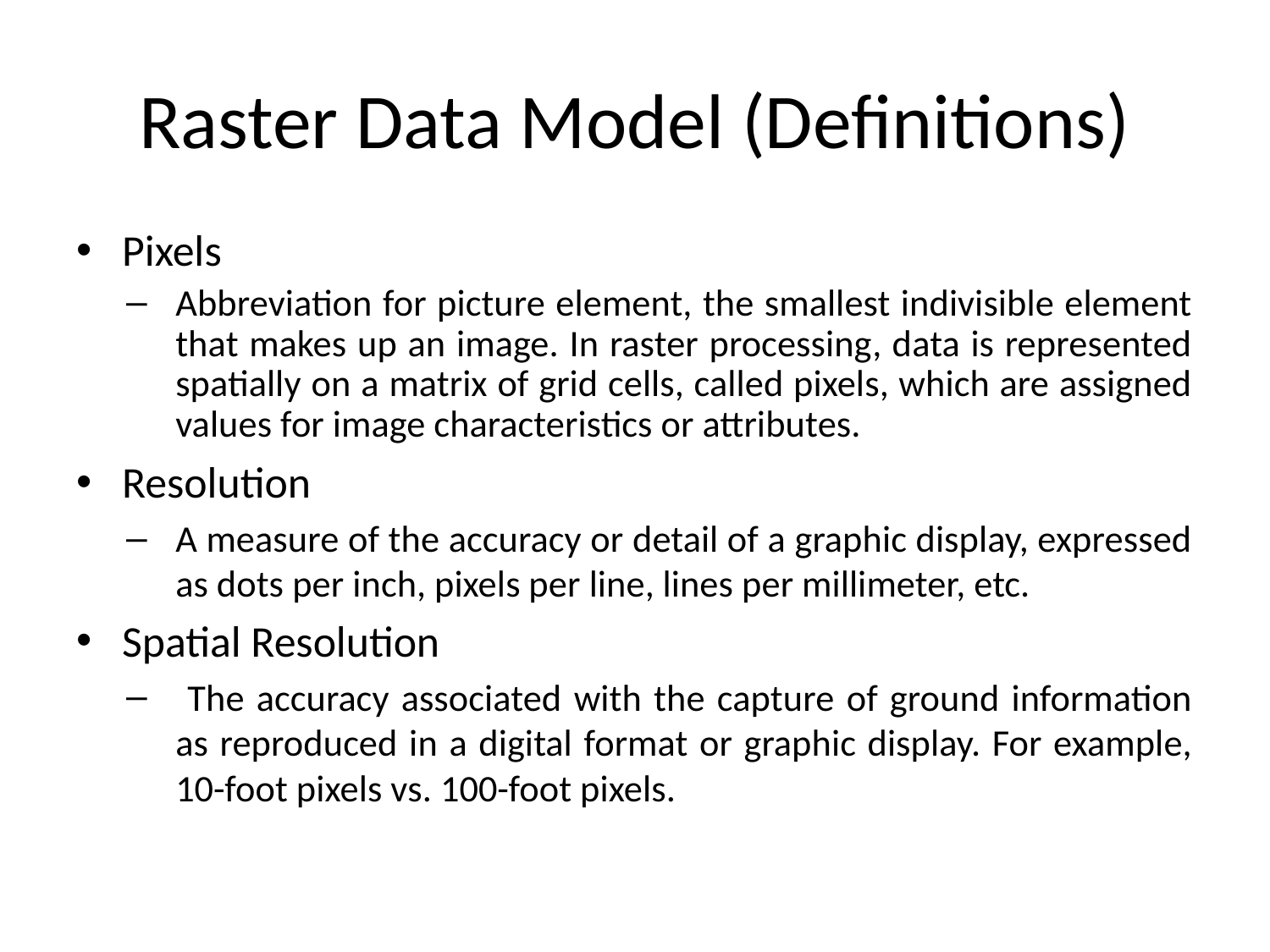

# Raster Data Model (Definitions)
Pixels
Abbreviation for picture element, the smallest indivisible element that makes up an image. In raster processing, data is represented spatially on a matrix of grid cells, called pixels, which are assigned values for image characteristics or attributes.
Resolution
A measure of the accuracy or detail of a graphic display, expressed as dots per inch, pixels per line, lines per millimeter, etc.
Spatial Resolution
 The accuracy associated with the capture of ground information as reproduced in a digital format or graphic display. For example, 10-foot pixels vs. 100-foot pixels.